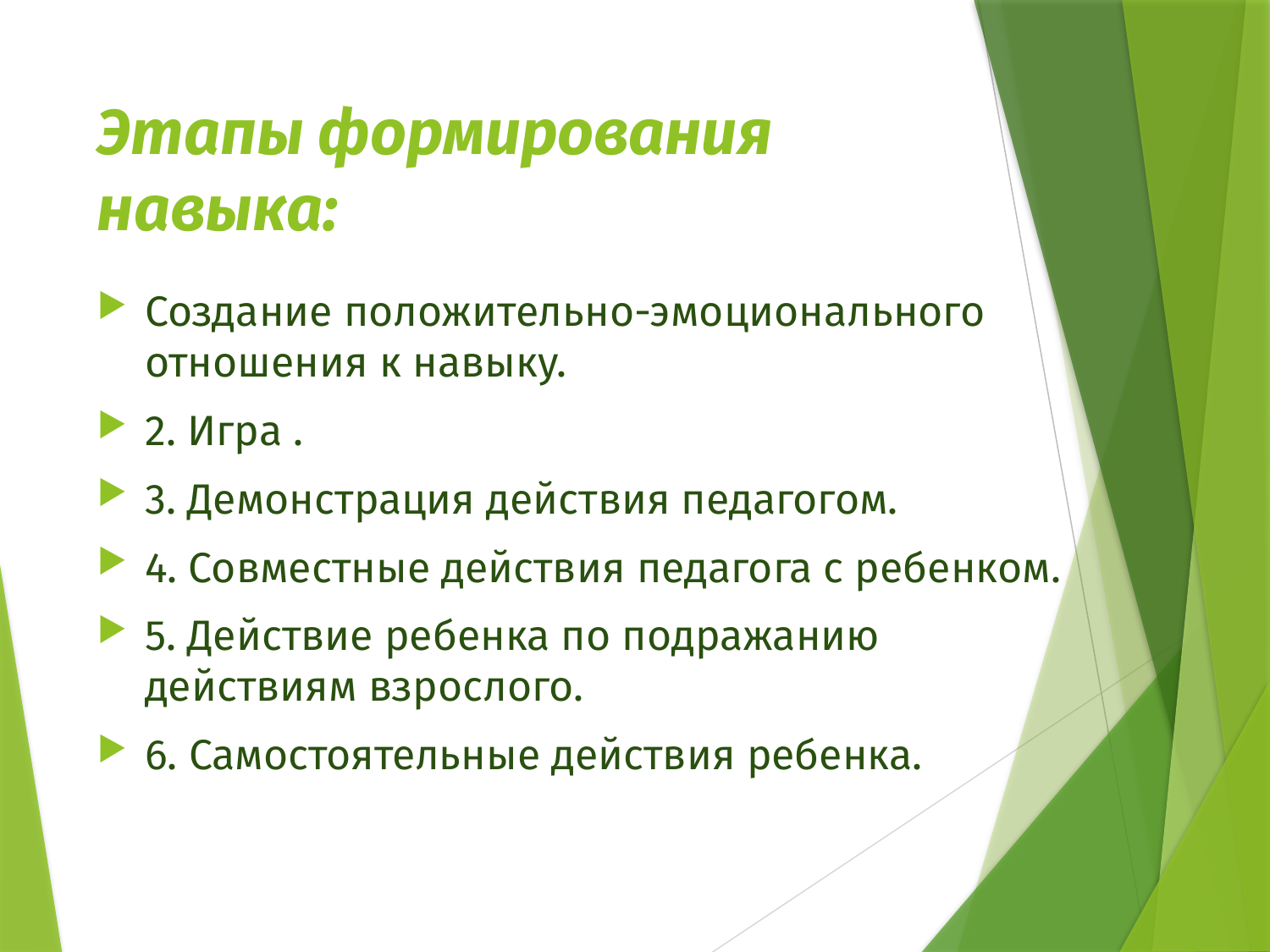

# Этапы формирования навыка:
Создание положительно-эмоционального отношения к навыку.
2.​ Игра .
3.​ Демонстрация действия педагогом.
4.​ Совместные действия педагога с ребенком.
5.​ Действие ребенка по подражанию действиям взрослого.
6.​ Самостоятельные действия ребенка.